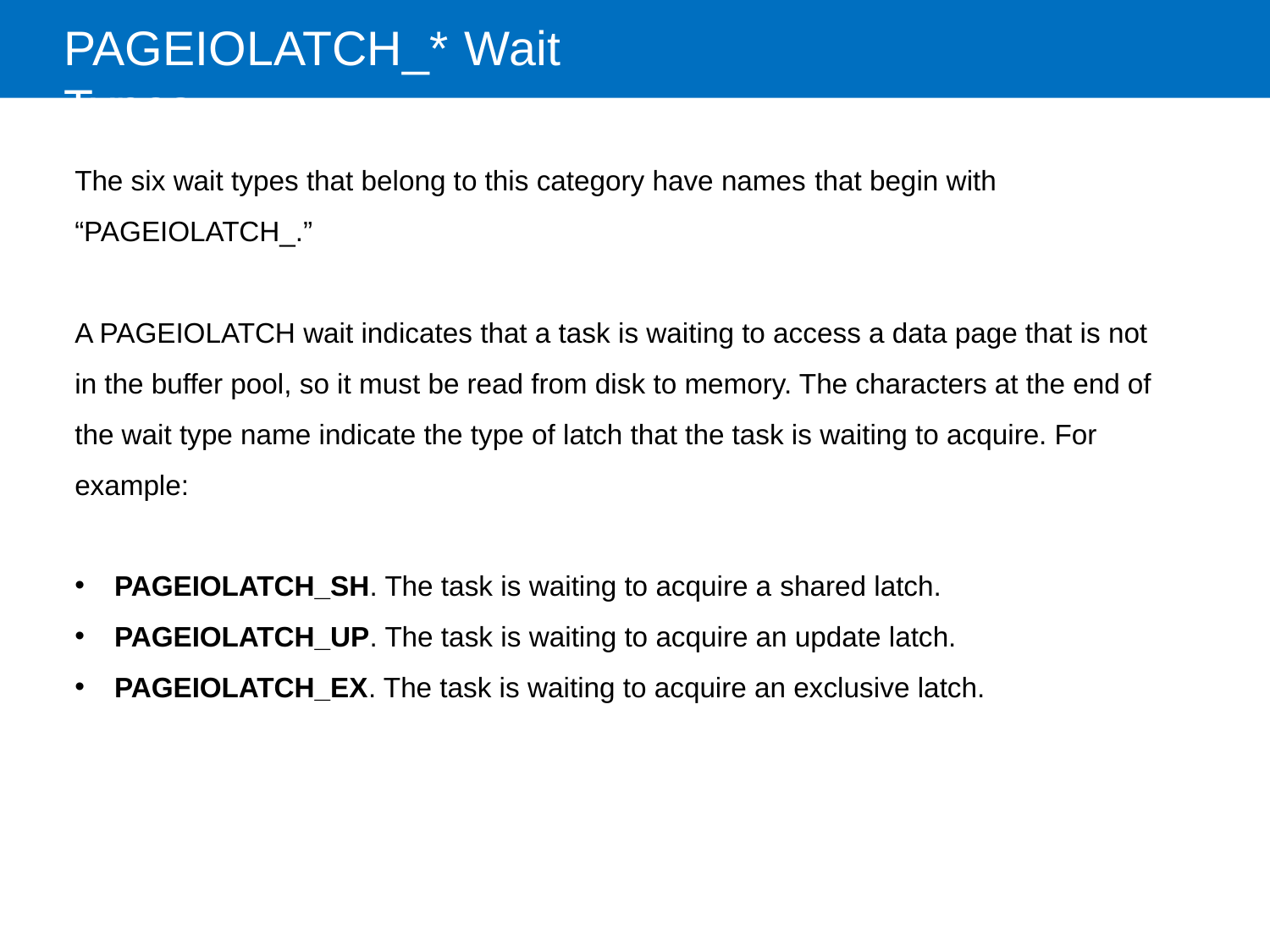

# PAGEIOLATCH_* Wait Types
The six wait types that belong to this category have names that begin with “PAGEIOLATCH_.”

A PAGEIOLATCH wait indicates that a task is waiting to access a data page that is not in the buffer pool, so it must be read from disk to memory. The characters at the end of the wait type name indicate the type of latch that the task is waiting to acquire. For example:

PAGEIOLATCH_SH. The task is waiting to acquire a shared latch.
PAGEIOLATCH_UP. The task is waiting to acquire an update latch.
PAGEIOLATCH_EX. The task is waiting to acquire an exclusive latch.